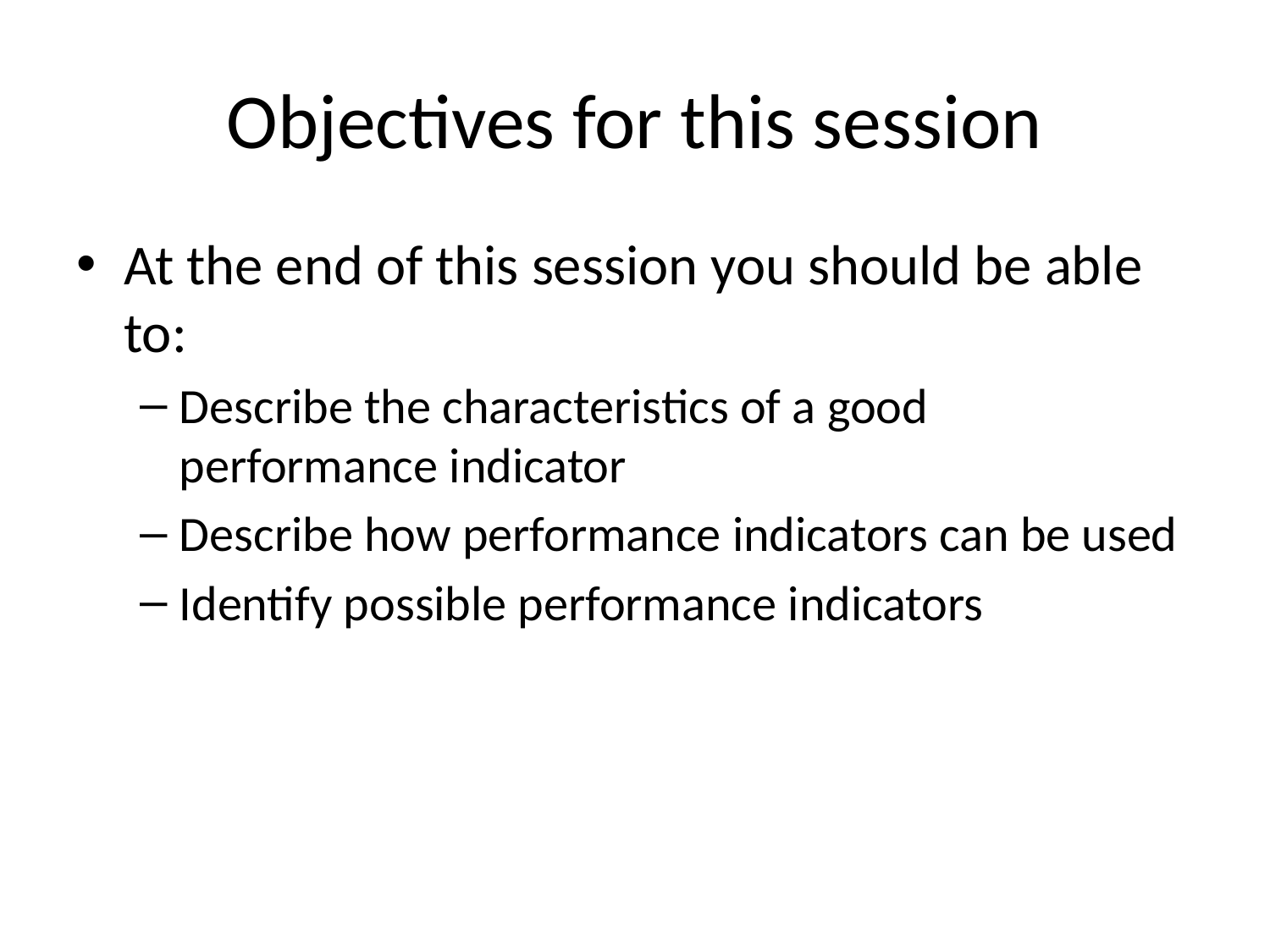

# Objectives for this session
At the end of this session you should be able to:
Describe the characteristics of a good performance indicator
Describe how performance indicators can be used
Identify possible performance indicators